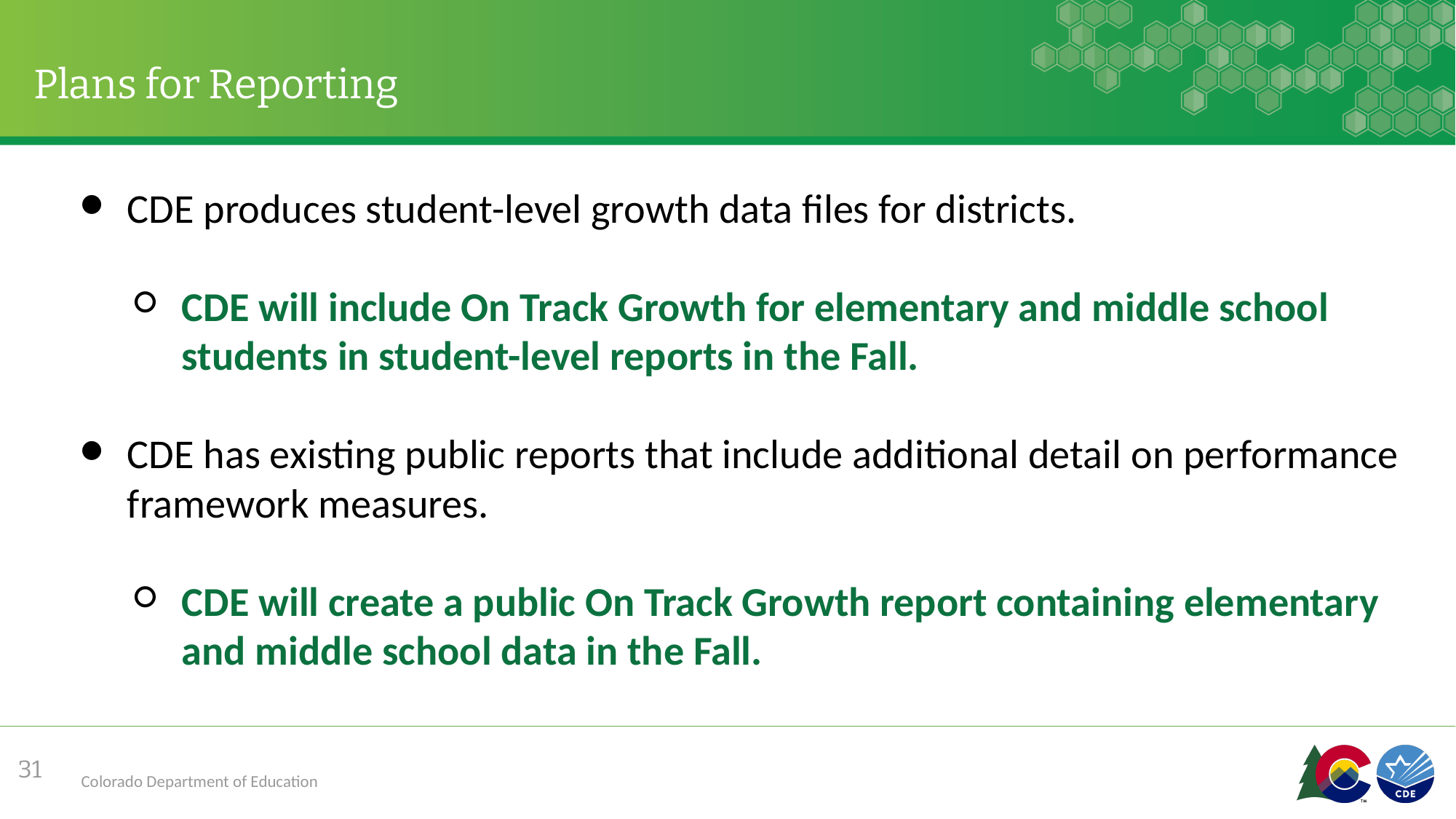

# Plans for Reporting
CDE produces student-level growth data files for districts.

CDE will include On Track Growth for elementary and middle school students in student-level reports in the Fall.

CDE has existing public reports that include additional detail on performance framework measures.

CDE will create a public On Track Growth report containing elementary and middle school data in the Fall.
31